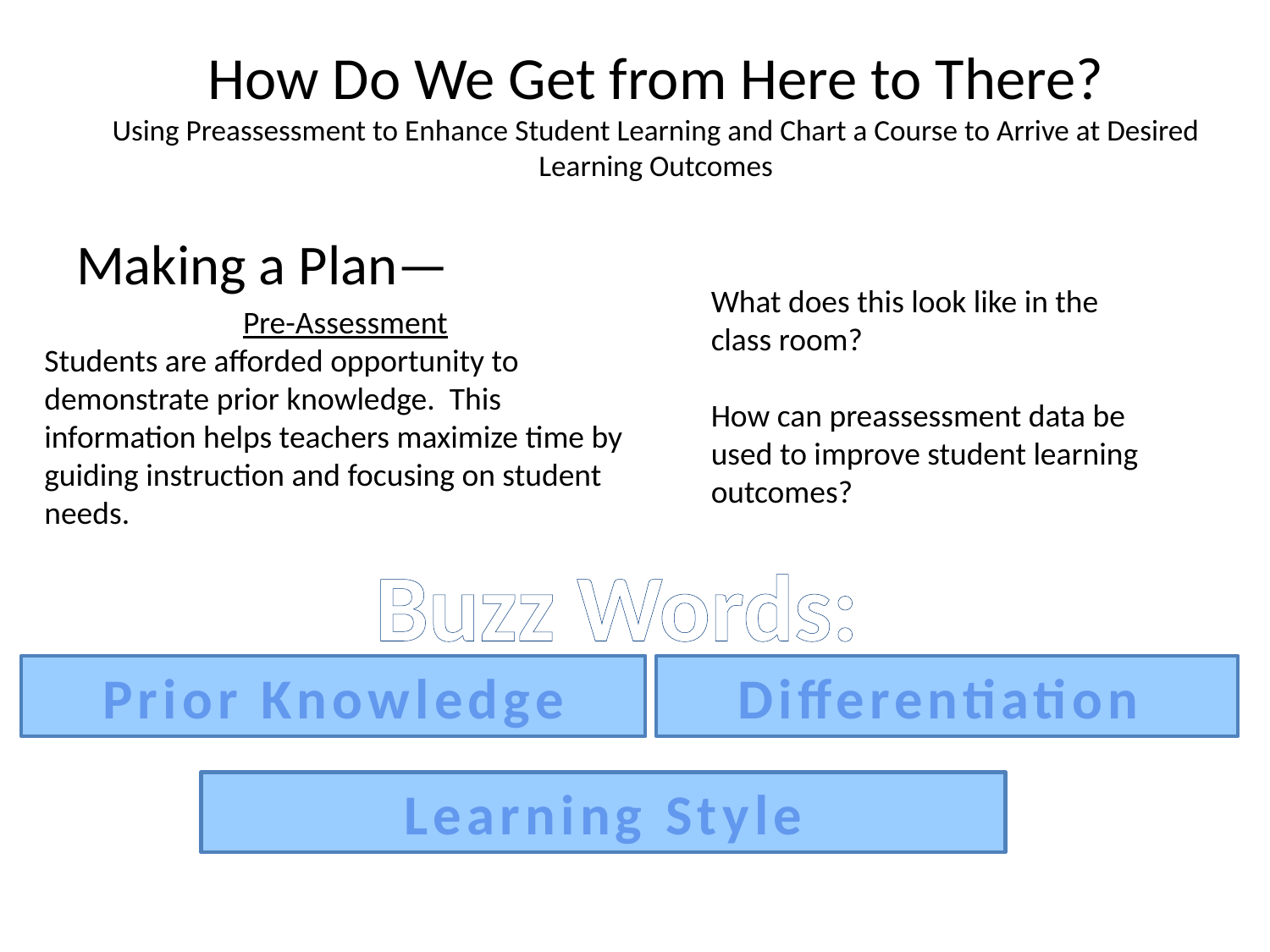

How Do We Get from Here to There?
Using Preassessment to Enhance Student Learning and Chart a Course to Arrive at Desired Learning Outcomes
Making a Plan—

What does this look like in the class room?

How can preassessment data be used to improve student learning outcomes?
Pre-Assessment
Students are afforded opportunity to demonstrate prior knowledge.  This information helps teachers maximize time by guiding instruction and focusing on student needs.
Buzz Words:
Prior Knowledge
Differentiation
Learning Style